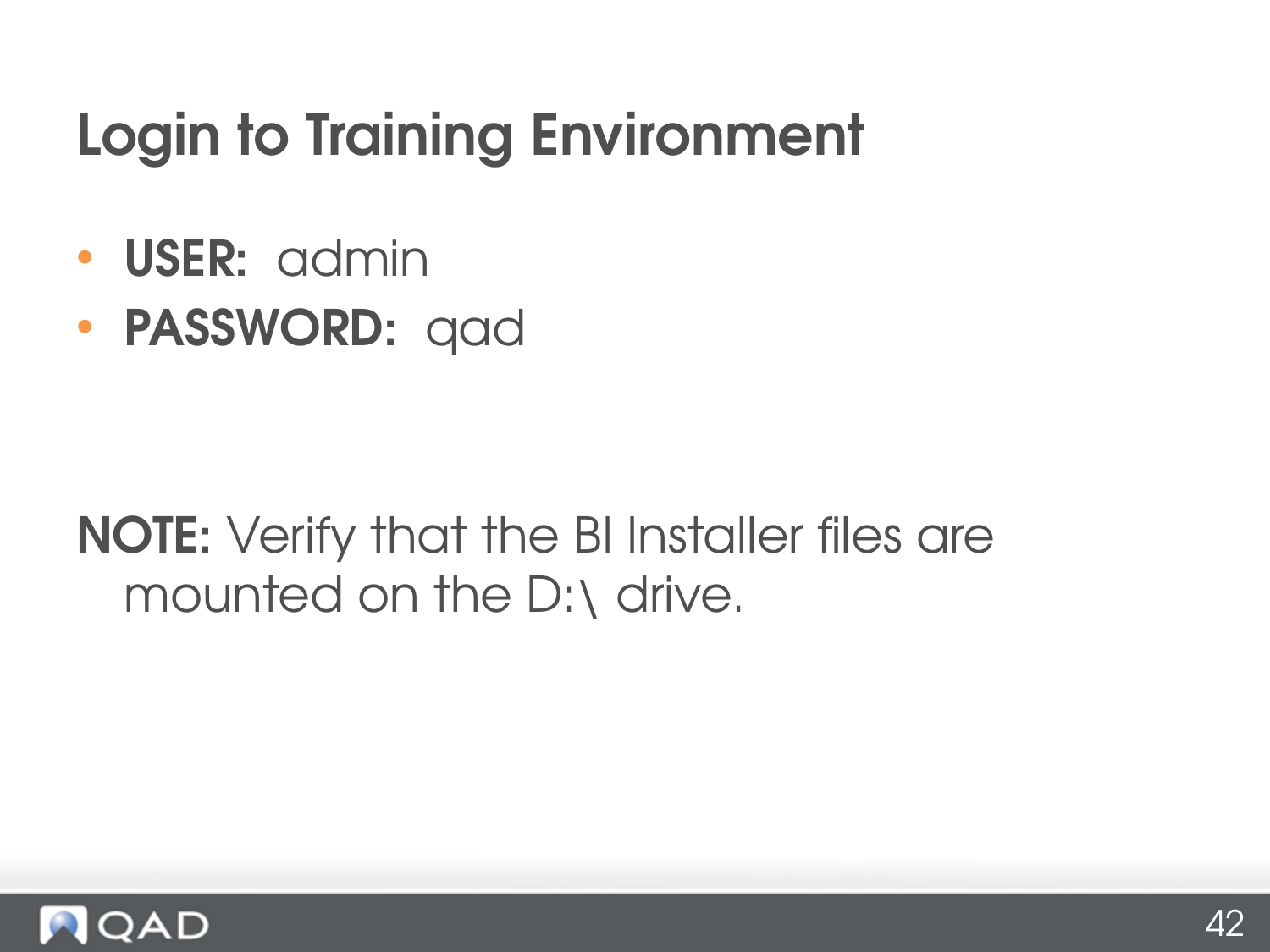

# Login to Training Environment
USER:  admin
PASSWORD:  qad

NOTE: Verify that the BI Installer files are mounted on the D:\ drive.

42